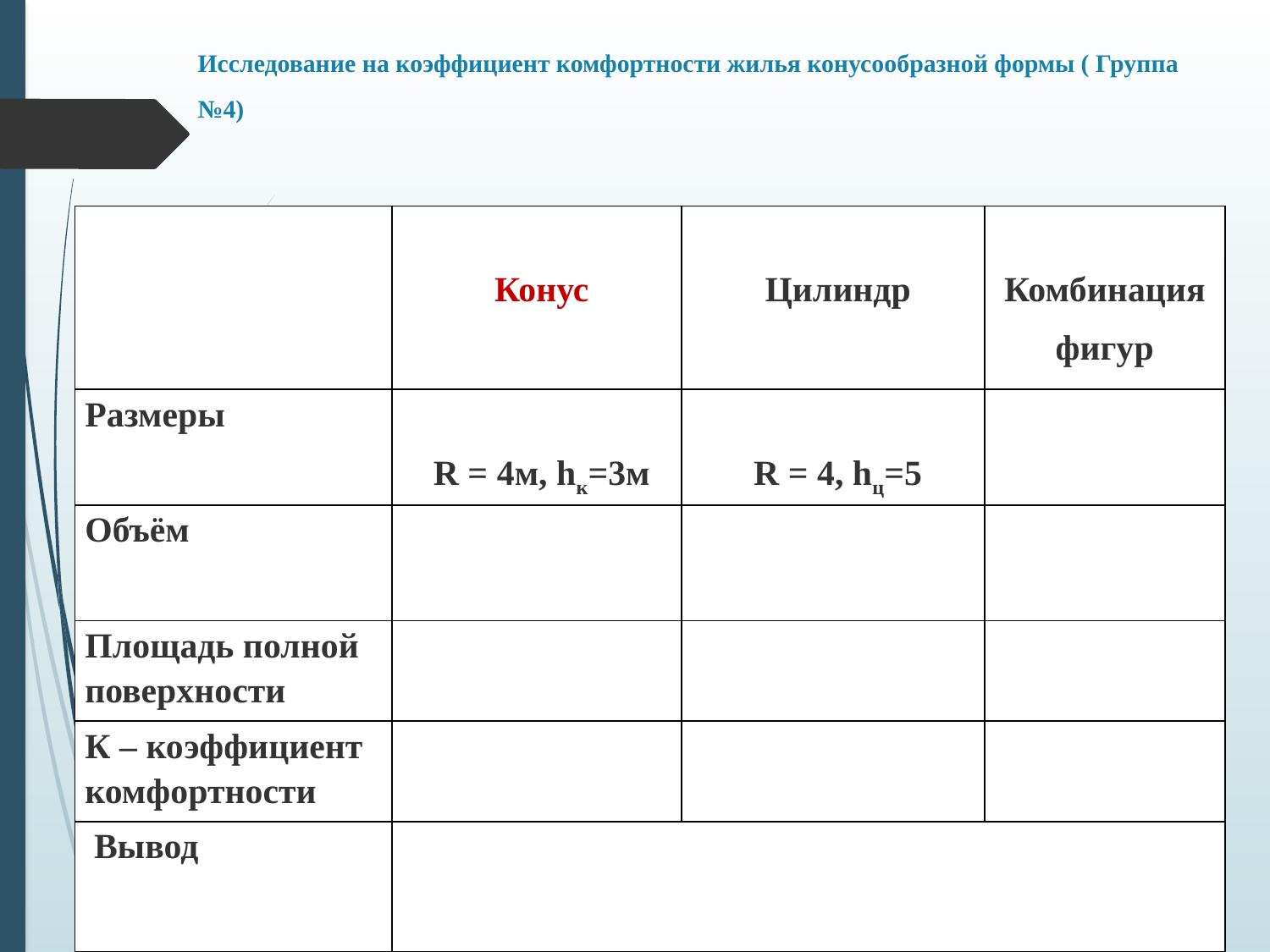

# Исследование на коэффициент комфортности жилья конусообразной формы ( Группа №4)
|  | Конус | Цилиндр | Комбинация фигур |
| --- | --- | --- | --- |
| Размеры | R = 4м, hк=3м | R = 4, hц=5 |  |
| Объём |  |  |  |
| Площадь полной поверхности |  |  |  |
| К – коэффициент комфортности |  |  |  |
| Вывод |  |  |  |